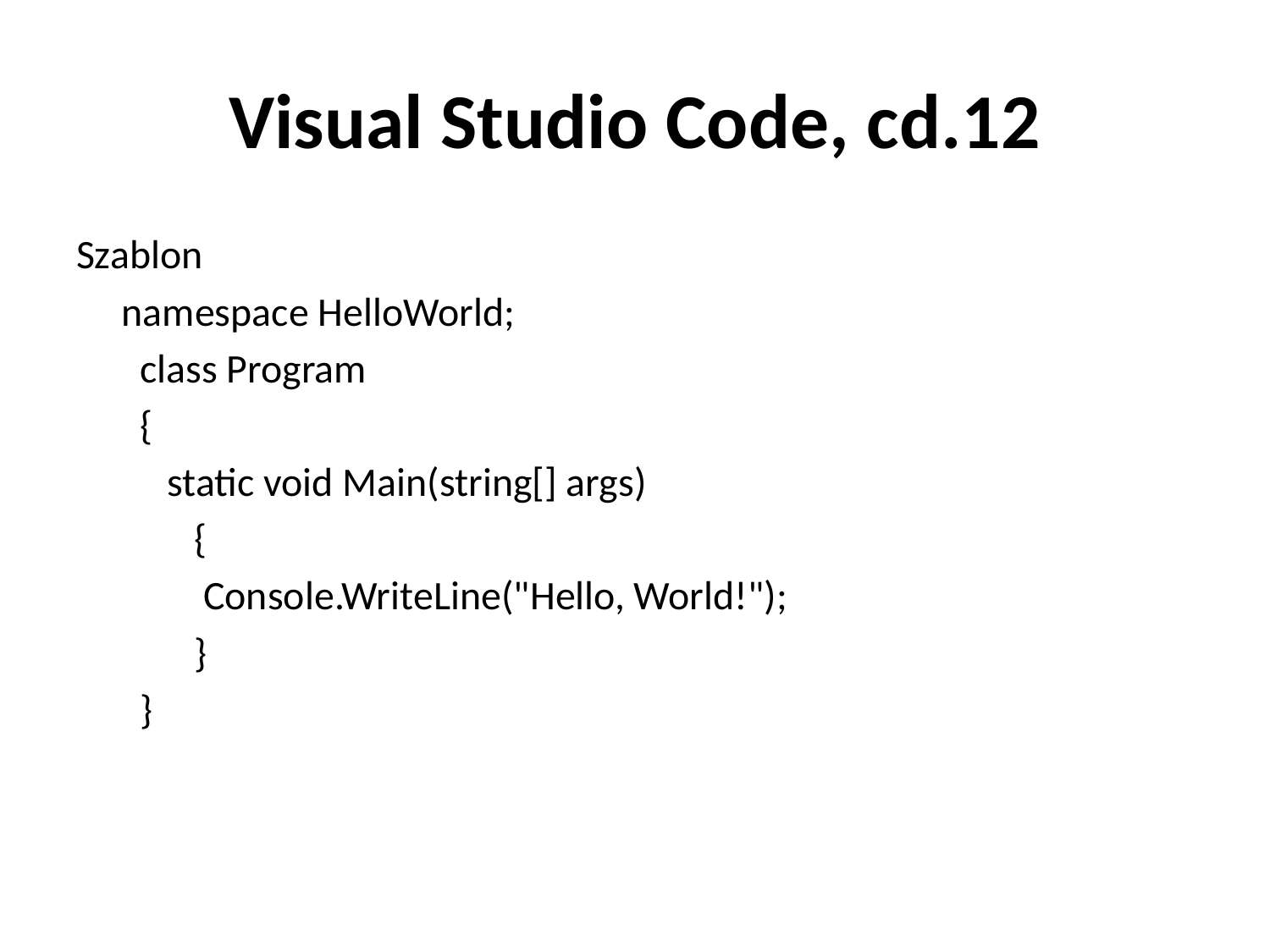

# Visual Studio Code, cd.12
Szablon
     namespace HelloWorld;
       class Program
       {
          static void Main(string[] args)
             {
              Console.WriteLine("Hello, World!");
             }
       }